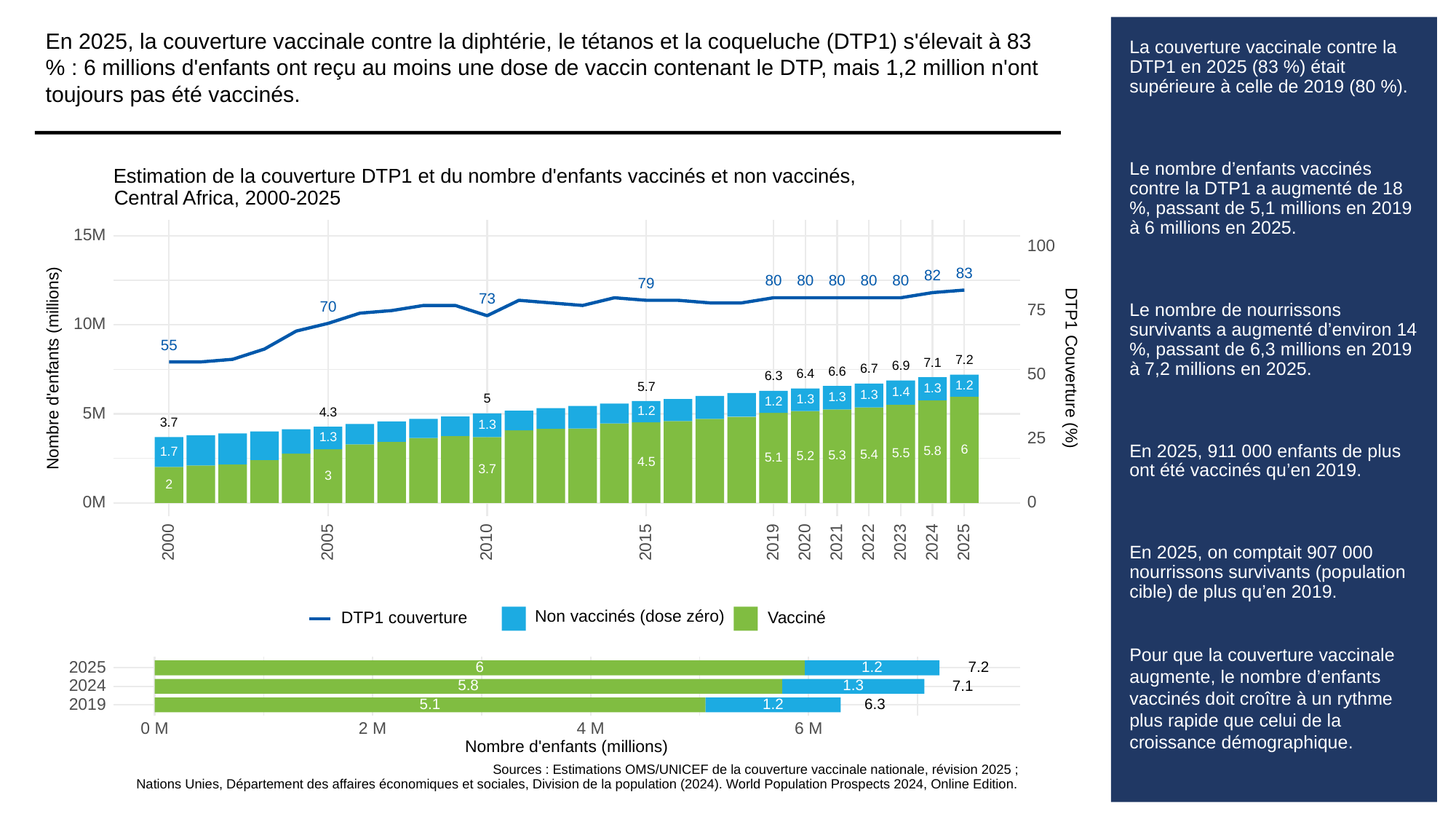

En 2025, la couverture vaccinale contre la diphtérie, le tétanos et la coqueluche (DTP1) s'élevait à 83 % : 6 millions d'enfants ont reçu au moins une dose de vaccin contenant le DTP, mais 1,2 million n'ont toujours pas été vaccinés.
# La couverture vaccinale contre la DTP1 en 2025 (83 %) était supérieure à celle de 2019 (80 %).

Le nombre d’enfants vaccinés contre la DTP1 a augmenté de 18 %, passant de 5,1 millions en 2019 à 6 millions en 2025.

Le nombre de nourrissons survivants a augmenté d’environ 14 %, passant de 6,3 millions en 2019 à 7,2 millions en 2025.

En 2025, 911 000 enfants de plus ont été vaccinés qu’en 2019.

En 2025, on comptait 907 000 nourrissons survivants (population cible) de plus qu’en 2019.

Pour que la couverture vaccinale augmente, le nombre d’enfants vaccinés doit croître à un rythme plus rapide que celui de la croissance démographique.

Estimation de la couverture DTP1 et du nombre d'enfants vaccinés et non vaccinés,
Central Africa, 2000-2025

15M

100
83
82
80
80
80
80
80
79

73
70
75
10M

55
7.2
7.1
Nombre d'enfants (millions)
DTP1 Couverture (%)
6.9
6.7
6.6
50

6.4
6.3

1.2
5.7

1.3

1.4

1.3

1.3

5
1.3

1.2

1.2

5M
4.3

3.7

1.3

25
1.3

6
5.8
1.7
5.5

5.4
5.3
5.2
5.1

4.5

3.7

3
2
0M
0

2023
2000
2005
2010
2015
2019
2020
2021
2022
2024
2025

Non vaccinés (dose zéro)
Vacciné
DTP1 couverture

2025
6
1.2
7.2

2024
1.3
5.8
7.1

2019
6.3
5.1
1.2

0 M
6 M
2 M
4 M
Nombre d'enfants (millions)
Sources : Estimations OMS/UNICEF de la couverture vaccinale nationale, révision 2025 ;
Nations Unies, Département des affaires économiques et sociales, Division de la population (2024). World Population Prospects 2024, Online Edition.